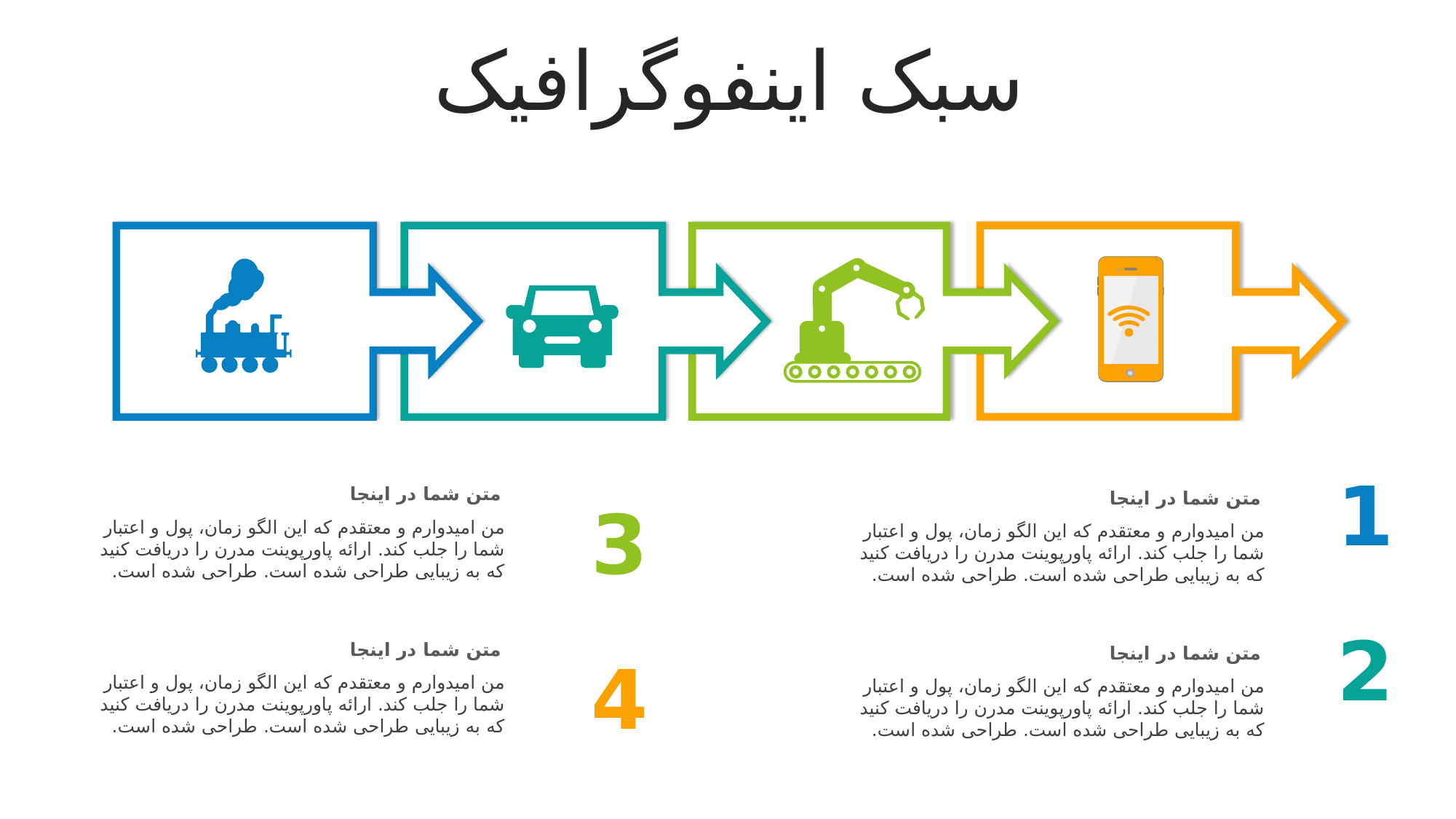

سبک اینفوگرافیک

1
متن شما در اینجا
من امیدوارم و معتقدم که این الگو زمان، پول و اعتبار شما را جلب کند. ارائه پاورپوینت مدرن را دریافت کنید که به زیبایی طراحی شده است. طراحی شده است.
متن شما در اینجا
من امیدوارم و معتقدم که این الگو زمان، پول و اعتبار شما را جلب کند. ارائه پاورپوینت مدرن را دریافت کنید که به زیبایی طراحی شده است. طراحی شده است.
3
2
متن شما در اینجا
من امیدوارم و معتقدم که این الگو زمان، پول و اعتبار شما را جلب کند. ارائه پاورپوینت مدرن را دریافت کنید که به زیبایی طراحی شده است. طراحی شده است.
متن شما در اینجا
من امیدوارم و معتقدم که این الگو زمان، پول و اعتبار شما را جلب کند. ارائه پاورپوینت مدرن را دریافت کنید که به زیبایی طراحی شده است. طراحی شده است.
4